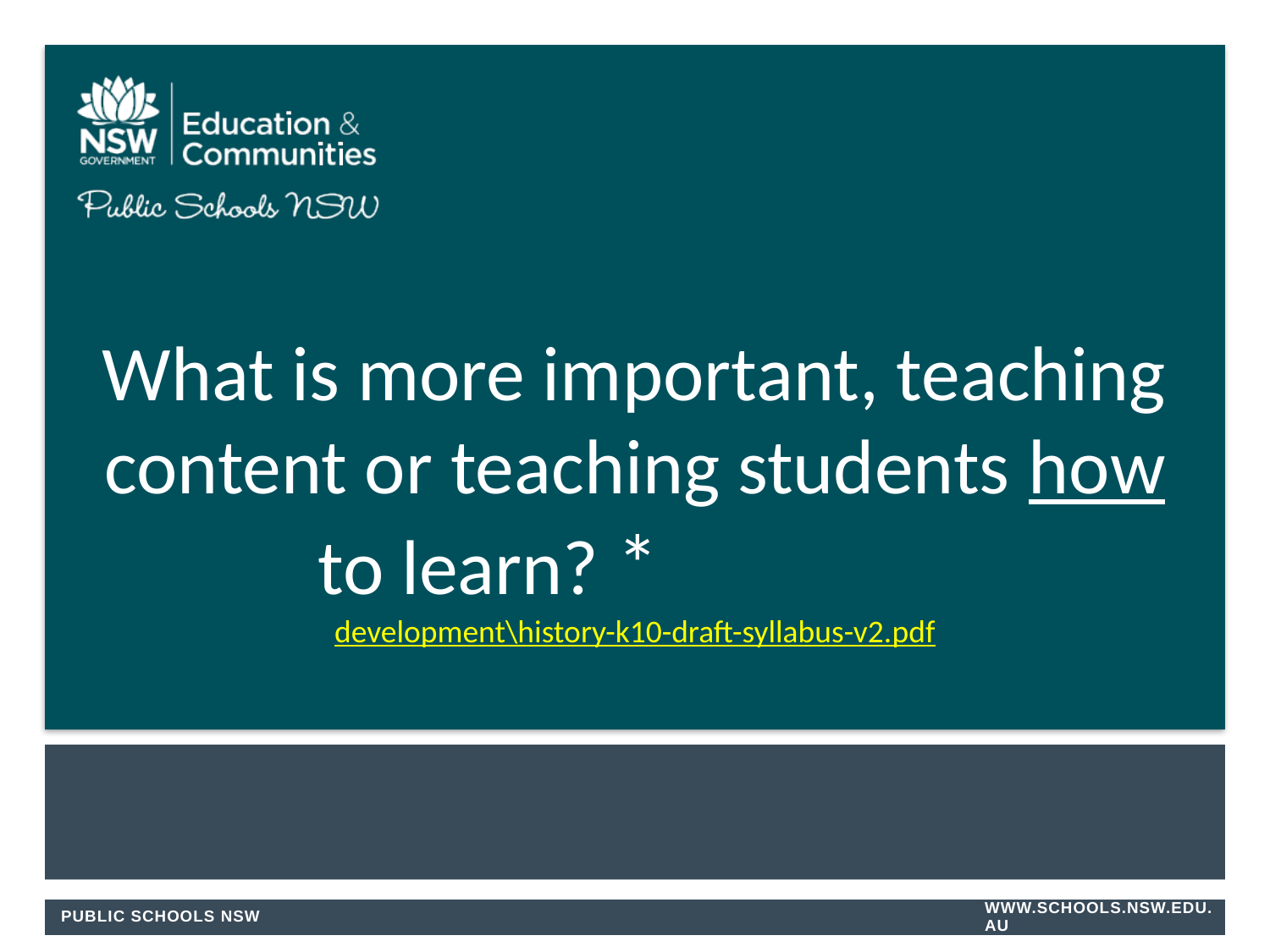

# What is more important, teaching content or teaching students how to learn? *E:\West Wyalong HSIE development\history-k10-draft-syllabus-v2.pdf